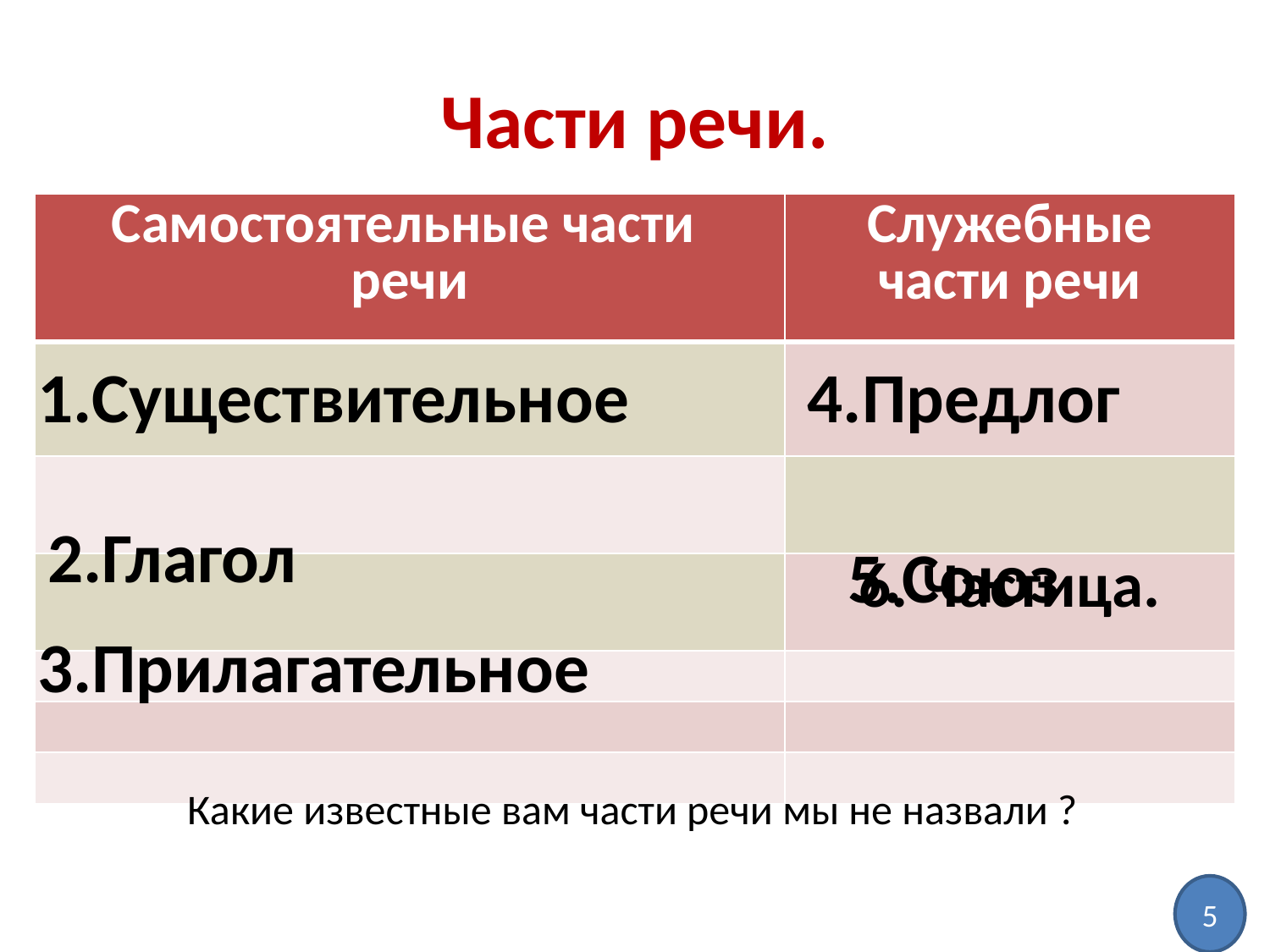

# Части речи.
| Самостоятельные части речи | Служебные части речи |
| --- | --- |
|  |  |
|  |  |
|  | 6. Частица. |
|  |  |
|  |  |
|  |  |
1.Существительное
4.Предлог
5.           Предлог
6.           Союз
2.Глагол
5.Союз
3.Прилагательное
Какие известные вам части речи мы не назвали ?

5